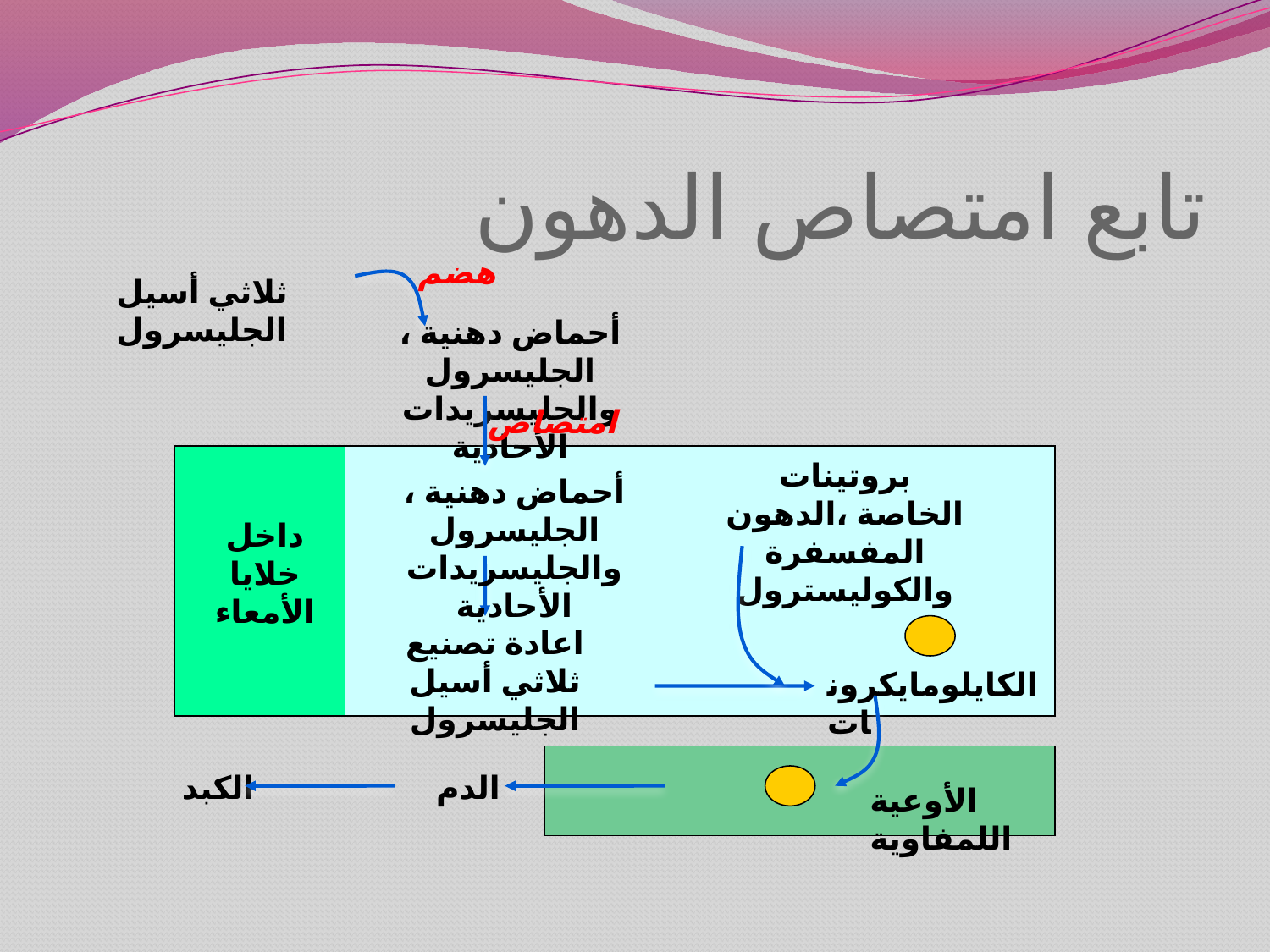

# تابع امتصاص الدهون
هضم
ثلاثي أسيل الجليسرول

أحماض دهنية ، الجليسرول والجليسريدات الأحادية
امتصاص

بروتينات الخاصة ،الدهون المفسفرة والكوليسترول
أحماض دهنية ، الجليسرول والجليسريدات الأحادية
داخل خلايا الأمعاء

اعادة تصنيع ثلاثي أسيل الجليسرول
الكايلومايكرونات

الكبد
الدم

الأوعية اللمفاوية